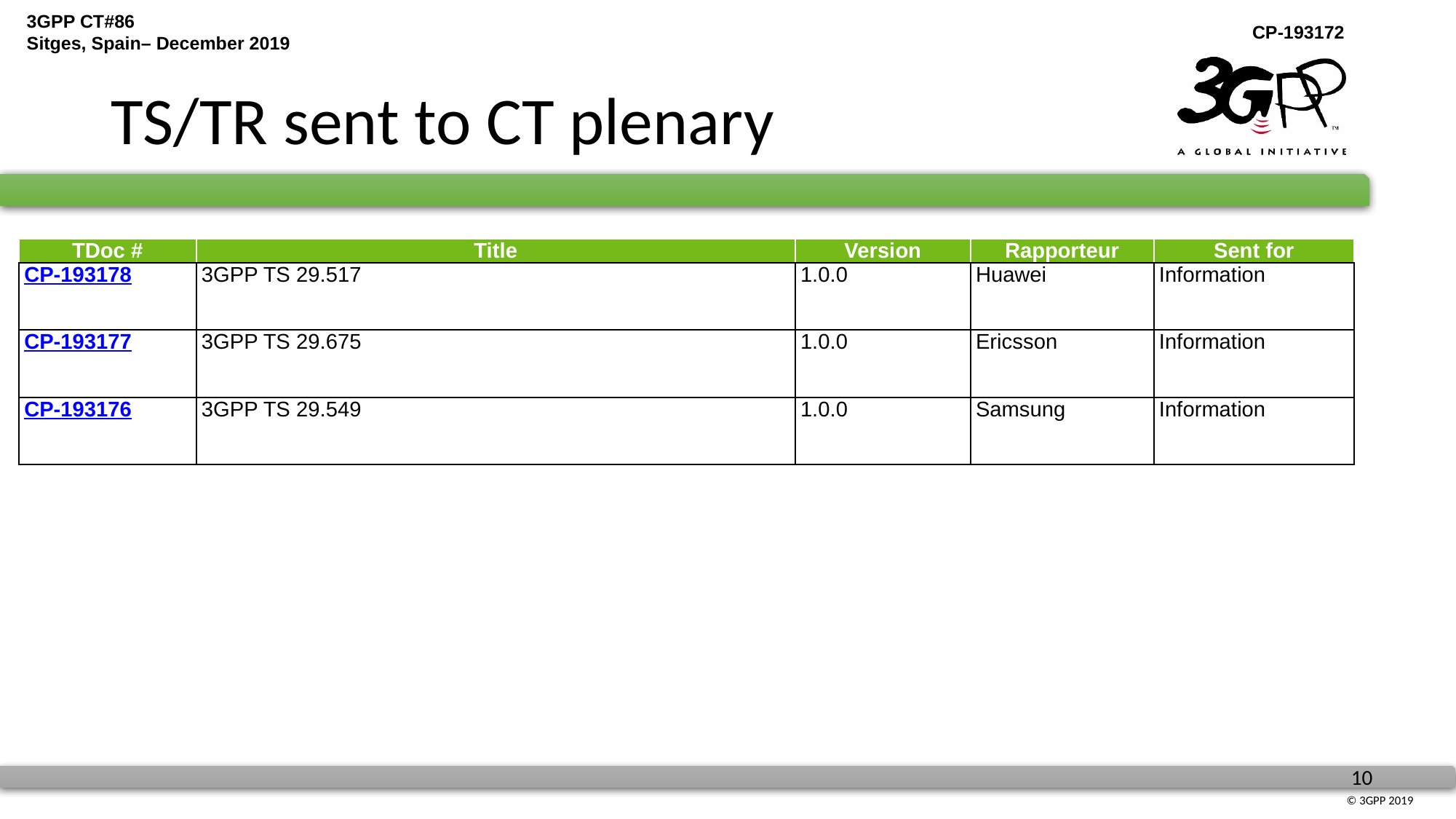

# TS/TR sent to CT plenary
| TDoc # | Title | Version | Rapporteur | Sent for |
| --- | --- | --- | --- | --- |
| CP-193178 | 3GPP TS 29.517 | 1.0.0 | Huawei | Information |
| CP-193177 | 3GPP TS 29.675 | 1.0.0 | Ericsson | Information |
| CP-193176 | 3GPP TS 29.549 | 1.0.0 | Samsung | Information |